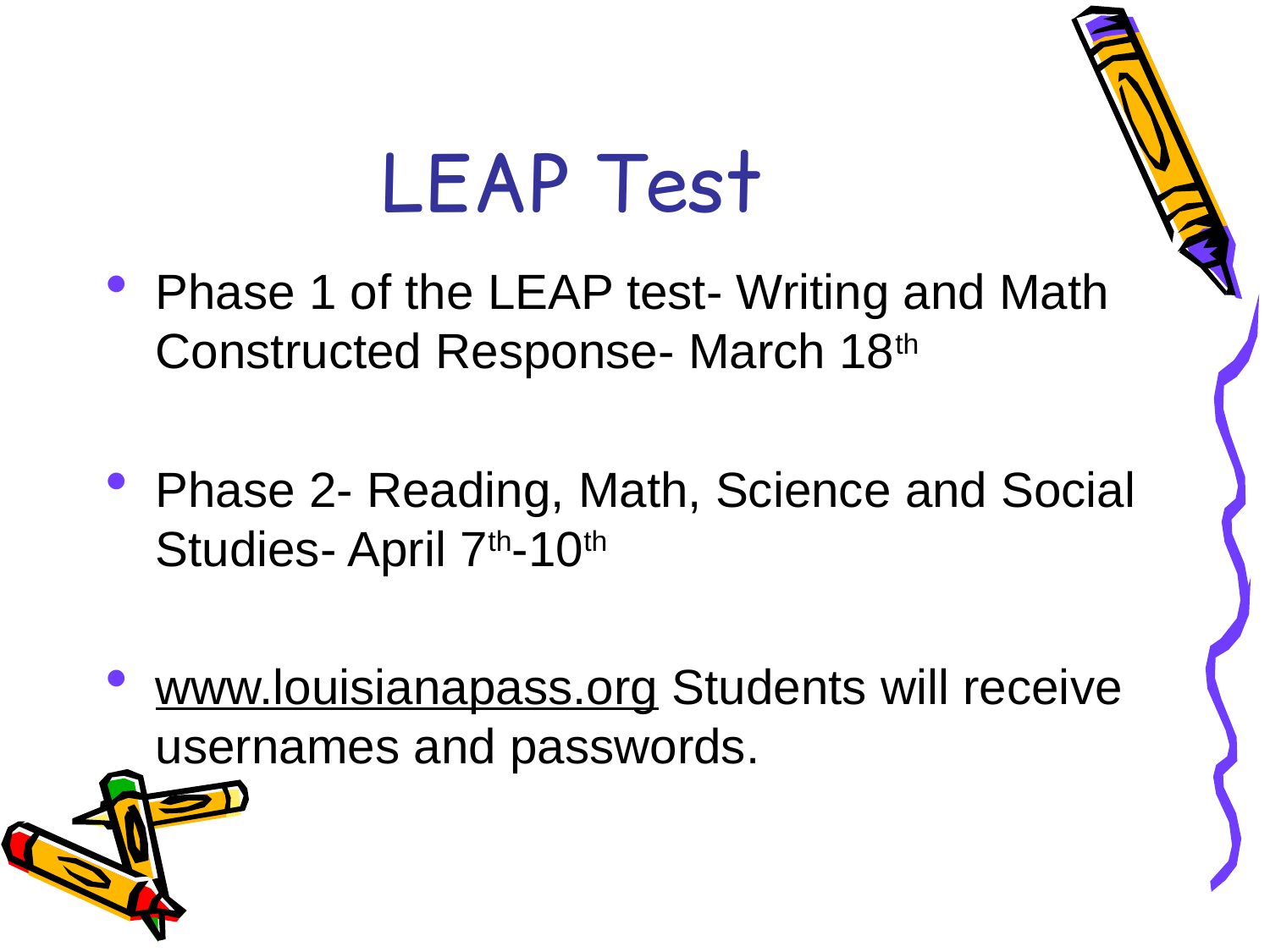

# LEAP Test
Phase 1 of the LEAP test- Writing and Math Constructed Response- March 18th

Phase 2- Reading, Math, Science and Social Studies- April 7th-10th

www.louisianapass.org Students will receive usernames and passwords.